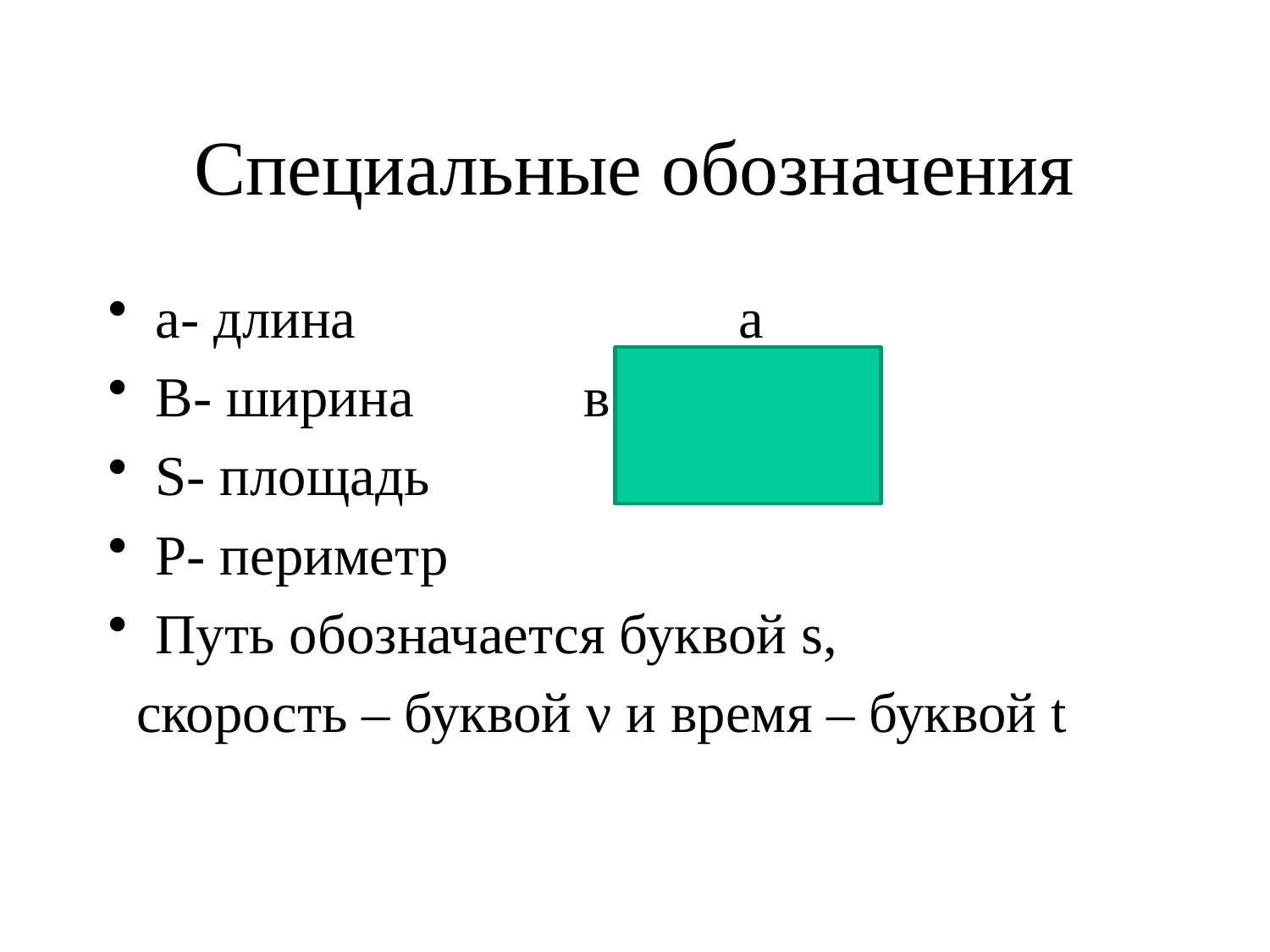

# Специальные обозначения
а- длина                           а
В- ширина            в
S- площадь
Р- периметр
Путь обозначается буквой s,
  скорость – буквой ν и время – буквой t